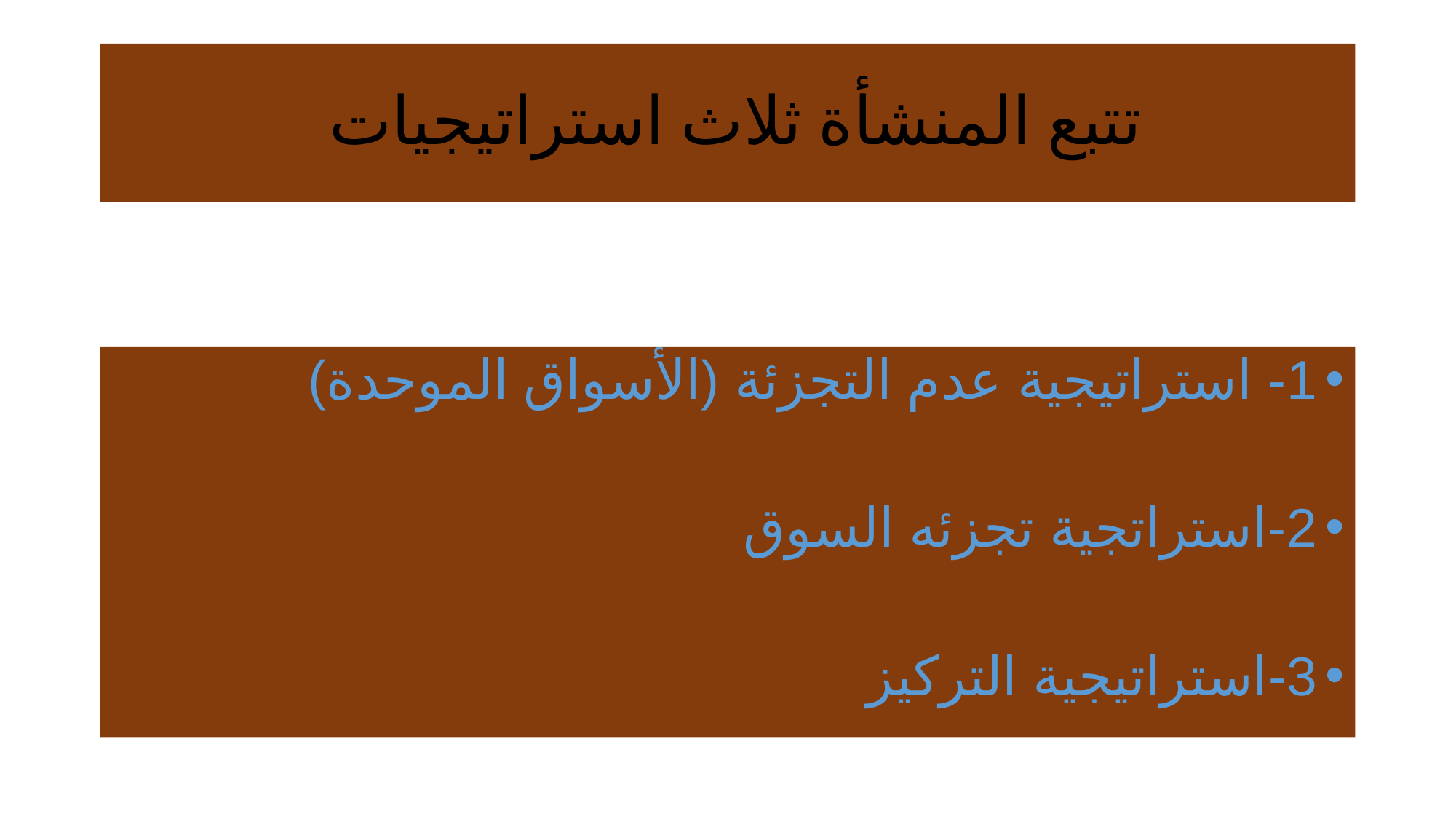

# تتبع المنشأة ثلاث استراتيجيات
1- استراتيجية عدم التجزئة (الأسواق الموحدة)

2-استراتجية تجزئه السوق

3-استراتيجية التركيز